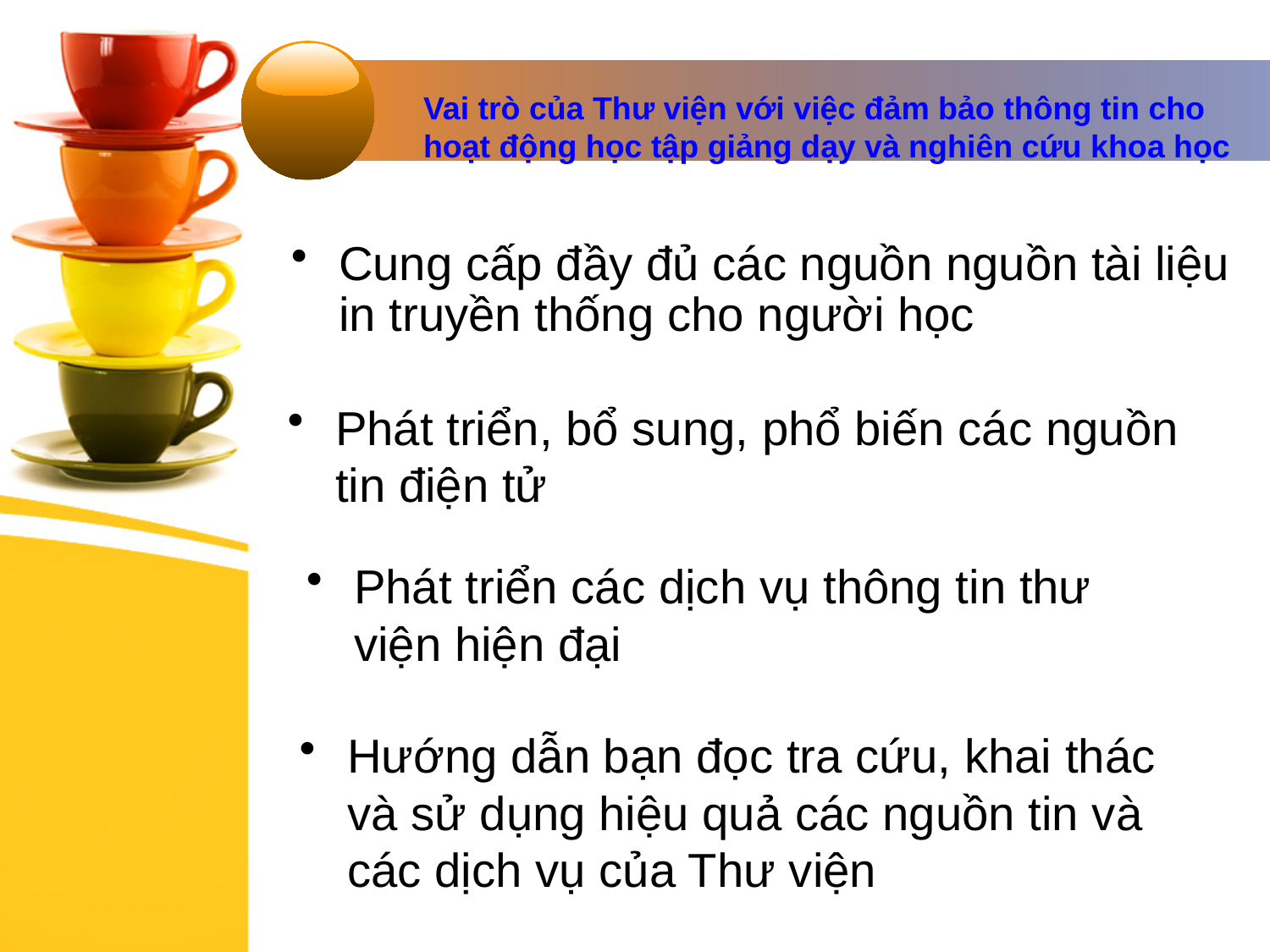

Vai trò của Thư viện với việc đảm bảo thông tin cho
hoạt động học tập giảng dạy và nghiên cứu khoa học
Cung cấp đầy đủ các nguồn nguồn tài liệu in truyền thống cho người học
Phát triển, bổ sung, phổ biến các nguồn tin điện tử
Phát triển các dịch vụ thông tin thư viện hiện đại
Hướng dẫn bạn đọc tra cứu, khai thác và sử dụng hiệu quả các nguồn tin và các dịch vụ của Thư viện